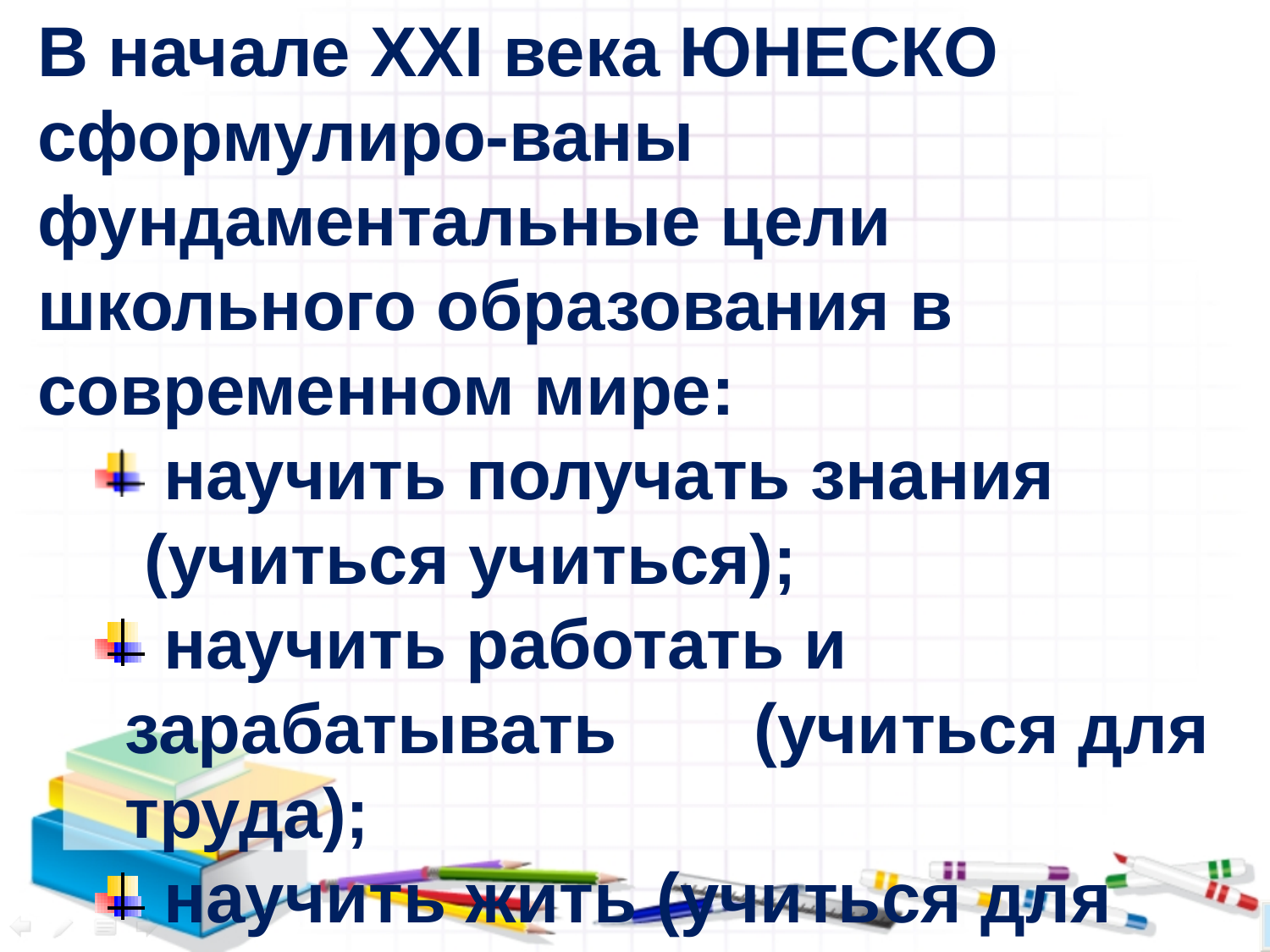

В начале XXI века ЮНЕСКО сформулиро-ваны фундаментальные цели школьного образования в современном мире:
 научить получать знания
 (учиться учиться);
 научить работать и зарабатывать       (учиться для труда);
 научить жить (учиться для бытия);
 научить жить вместе (учиться для          совместной деятельности).